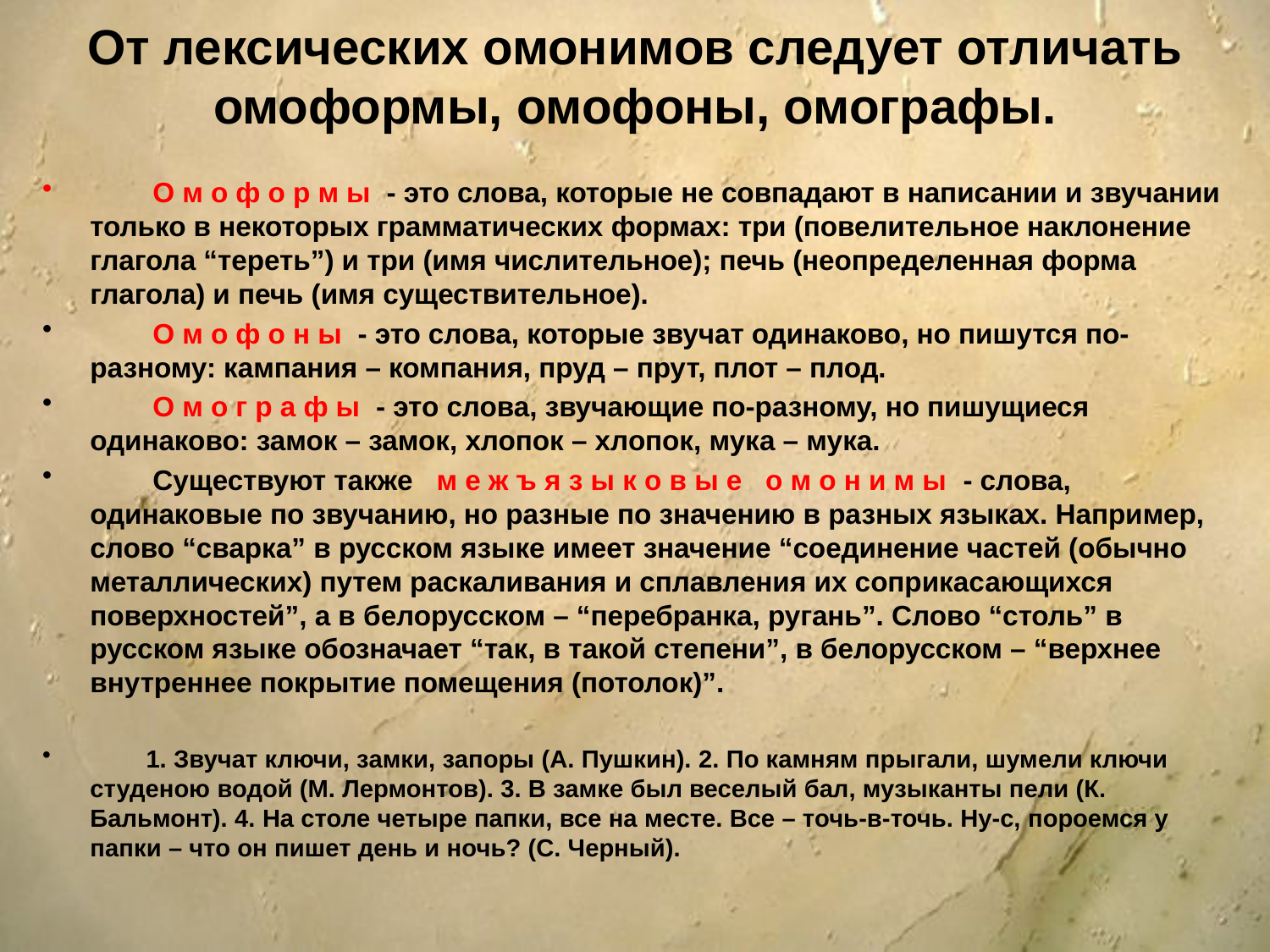

# От лексических омонимов следует отличать омоформы, омофоны, омографы.
        О м о ф о р м ы  - это слова, которые не совпадают в написании и звучании только в некоторых грамматических формах: три (повелительное наклонение глагола “тереть”) и три (имя числительное); печь (неопределенная форма глагола) и печь (имя существительное).
        О м о ф о н ы  - это слова, которые звучат одинаково, но пишутся по-разному: кампания – компания, пруд – прут, плот – плод.
        О м о г р а ф ы  - это слова, звучающие по-разному, но пишущиеся одинаково: замок – замок, хлопок – хлопок, мука – мука.
        Существуют также   м е ж ъ я з ы к о в ы е   о м о н и м ы  - слова, одинаковые по звучанию, но разные по значению в разных языках. Например, слово “сварка” в русском языке имеет значение “соединение частей (обычно металлических) путем раскаливания и сплавления их соприкасающихся поверхностей”, а в белорусском – “перебранка, ругань”. Слово “столь” в русском языке обозначает “так, в такой степени”, в белорусском – “верхнее внутреннее покрытие помещения (потолок)”.

        1. Звучат ключи, замки, запоры (А. Пушкин). 2. По камням прыгали, шумели ключи студеною водой (М. Лермонтов). 3. В замке был веселый бал, музыканты пели (К. Бальмонт). 4. На столе четыре папки, все на месте. Все – точь-в-точь. Ну-с, пороемся у папки – что он пишет день и ночь? (С. Черный).